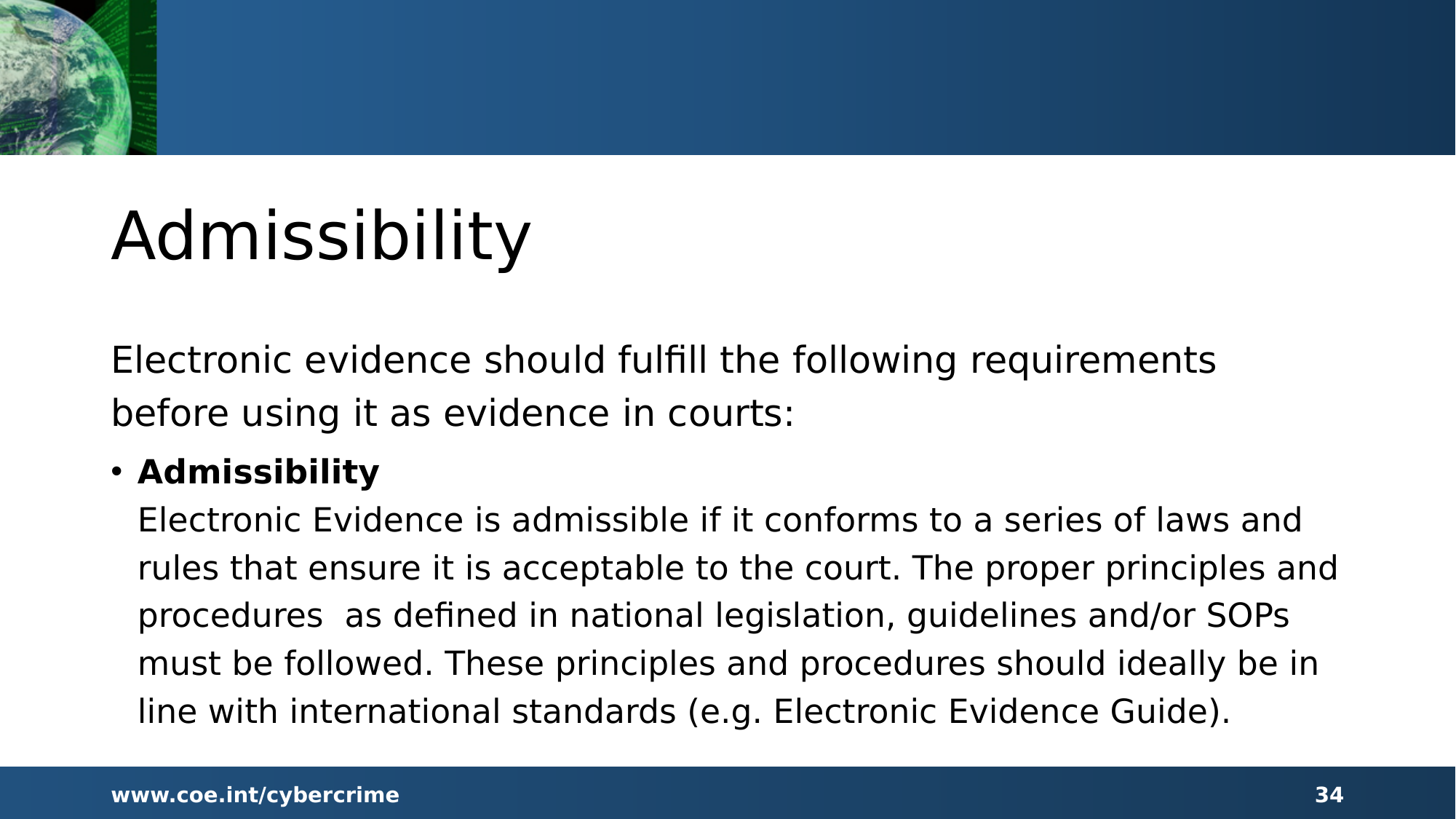

# Admissibility
Electronic evidence should fulfill the following requirements before using it as evidence in courts:
Admissibility
Electronic Evidence is admissible if it conforms to a series of laws and rules that ensure it is acceptable to the court. The proper principles and procedures  as defined in national legislation, guidelines and/or SOPs must be followed. These principles and procedures should ideally be in line with international standards (e.g. Electronic Evidence Guide).
www.coe.int/cybercrime
34